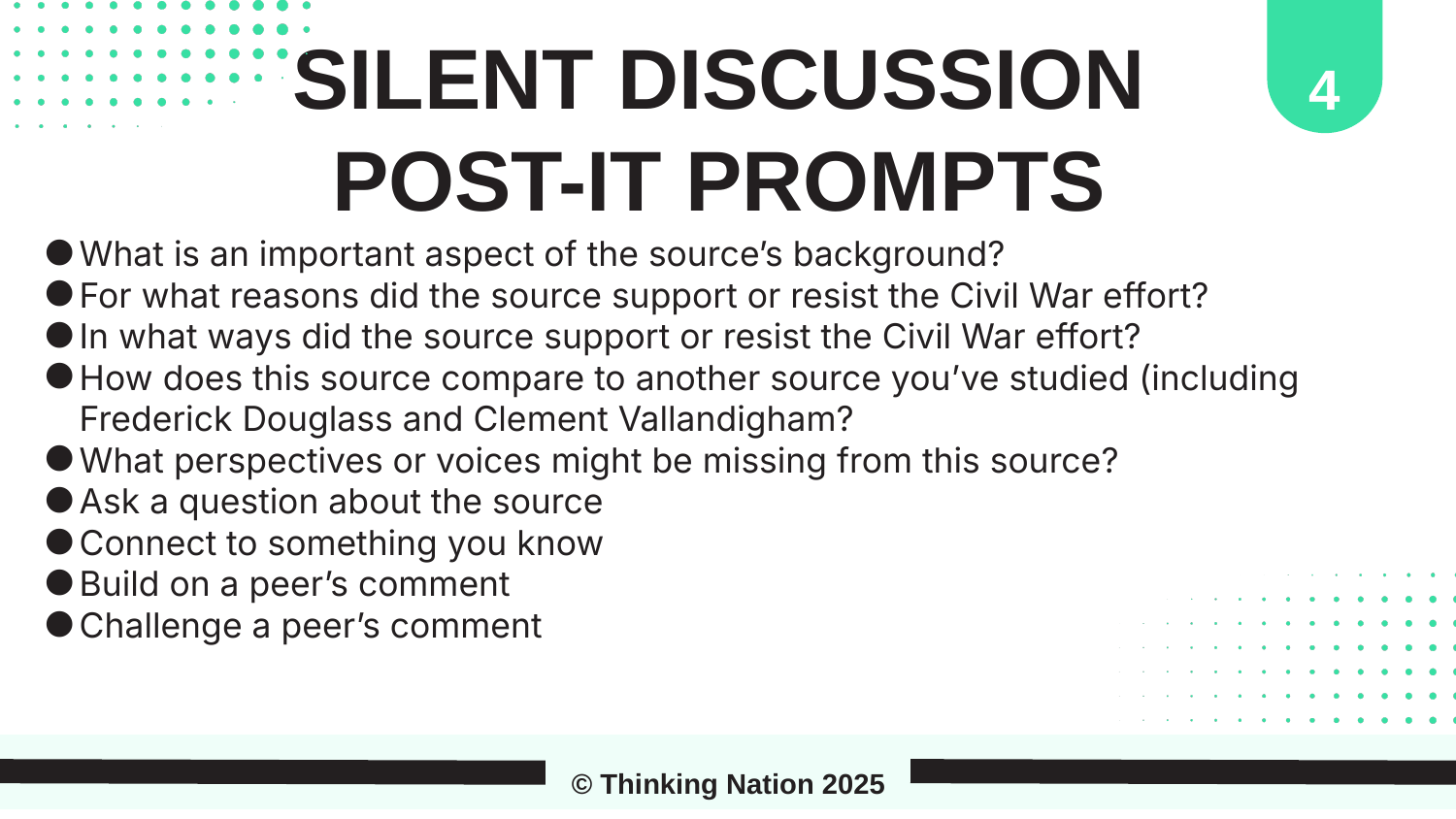

4
SILENT DISCUSSION
POST-IT PROMPTS
What is an important aspect of the source’s background?
For what reasons did the source support or resist the Civil War effort?
In what ways did the source support or resist the Civil War effort?
How does this source compare to another source you’ve studied (including Frederick Douglass and Clement Vallandigham?
What perspectives or voices might be missing from this source?
Ask a question about the source
Connect to something you know
Build on a peer’s comment
Challenge a peer’s comment

© Thinking Nation 2025